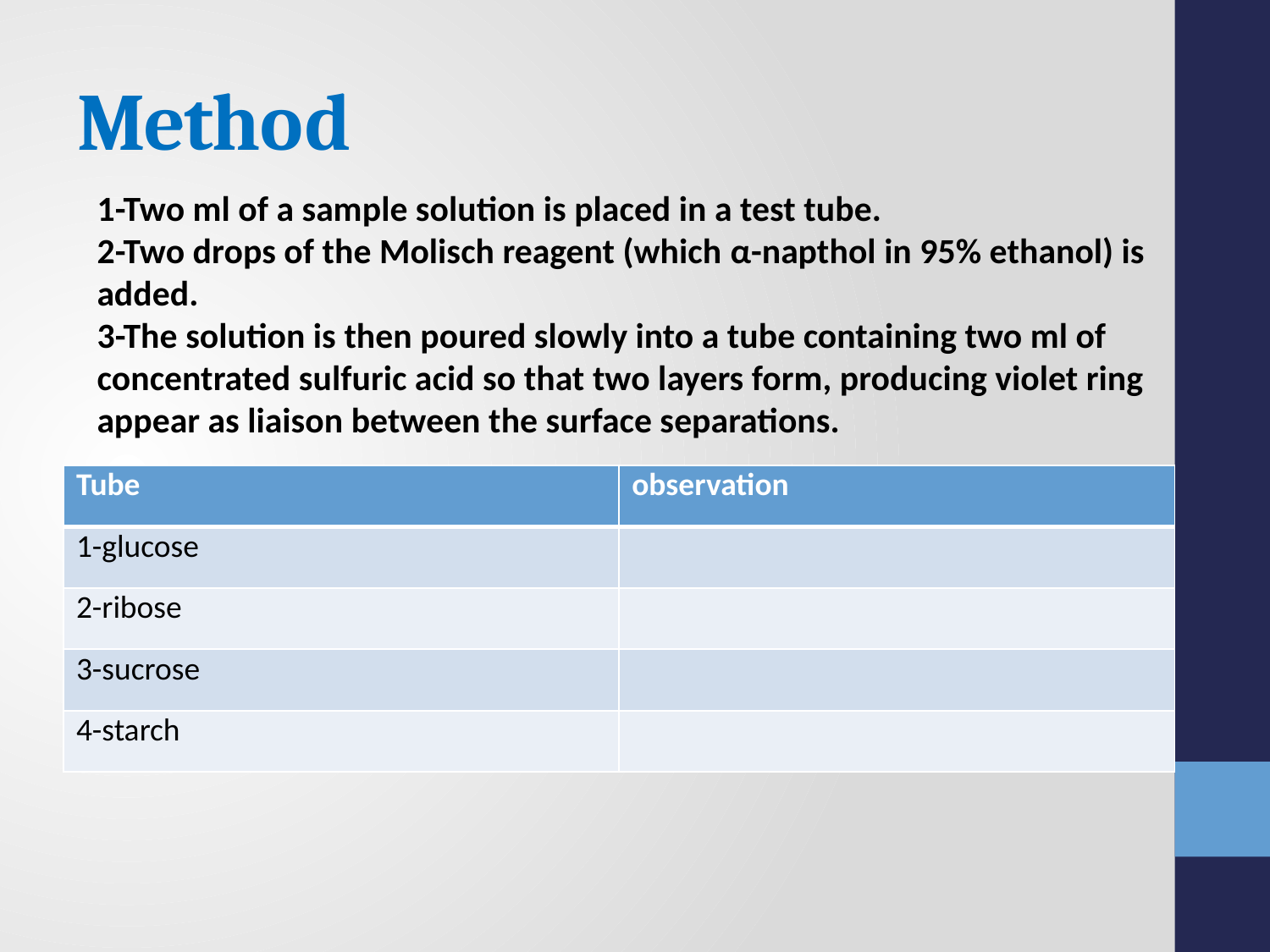

# Method
1-Two ml of a sample solution is placed in a test tube.
2-Two drops of the Molisch reagent (which α-napthol in 95% ethanol) is added.
3-The solution is then poured slowly into a tube containing two ml of concentrated sulfuric acid so that two layers form, producing violet ring appear as liaison between the surface separations.
| Tube | observation |
| --- | --- |
| 1-glucose |  |
| 2-ribose |  |
| 3-sucrose |  |
| 4-starch |  |